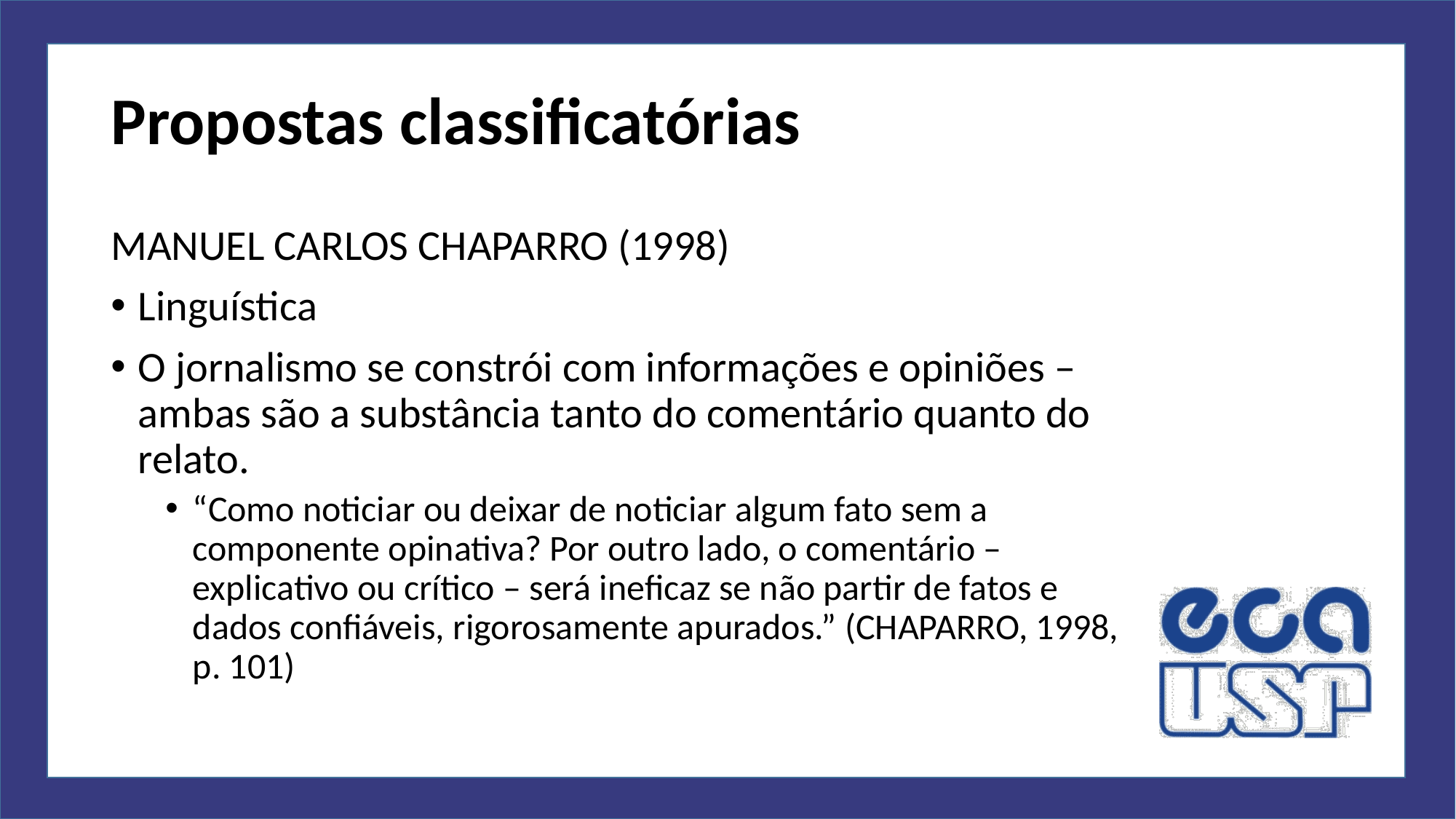

# Propostas classificatórias
MANUEL CARLOS CHAPARRO (1998)
Linguística
O jornalismo se constrói com informações e opiniões – ambas são a substância tanto do comentário quanto do relato.
“Como noticiar ou deixar de noticiar algum fato sem a componente opinativa? Por outro lado, o comentário – explicativo ou crítico – será ineficaz se não partir de fatos e dados confiáveis, rigorosamente apurados.” (CHAPARRO, 1998, p. 101)